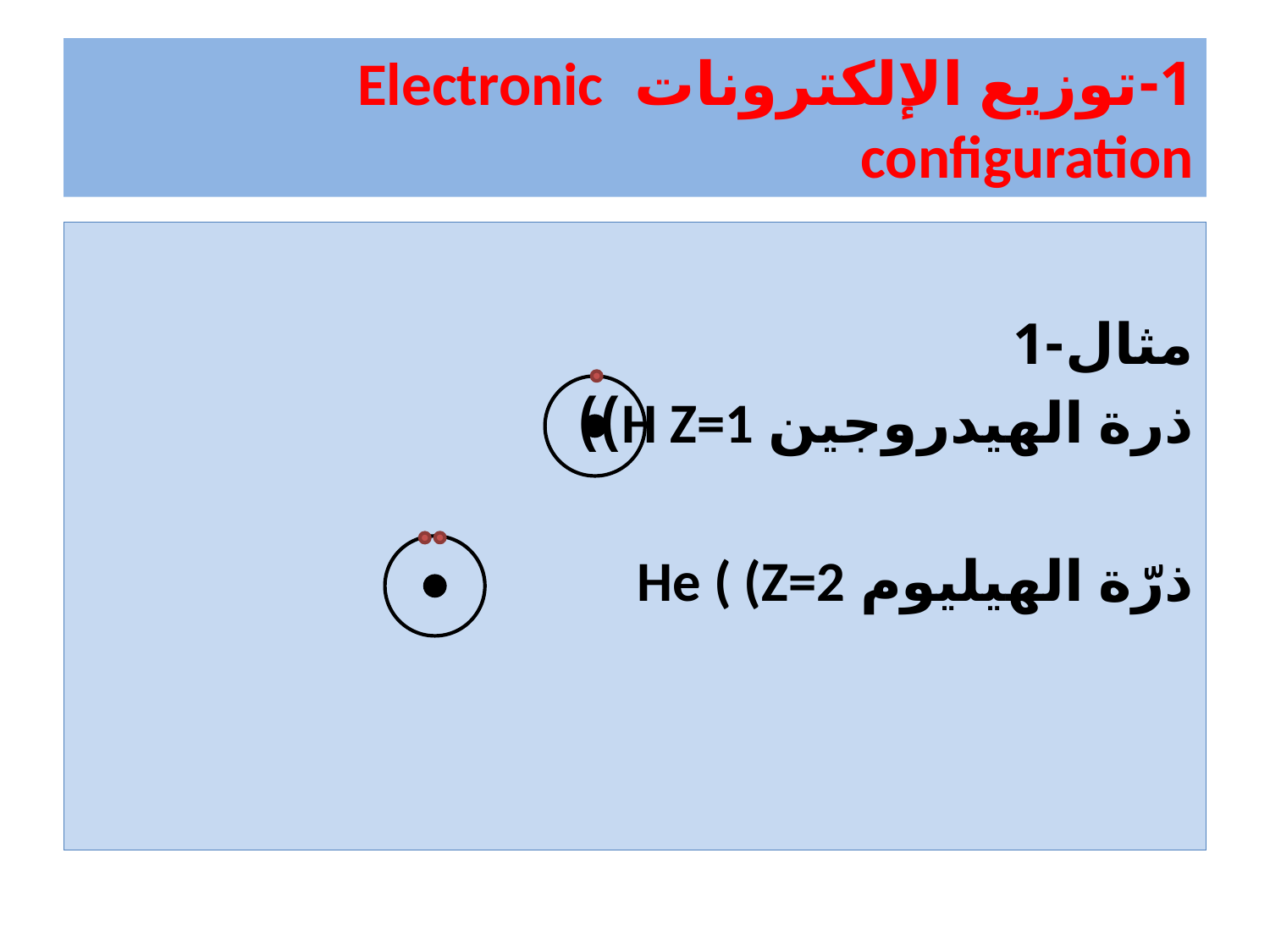

# 1-توزيع الإلكترونات  Electronic configuration

مثال-1
ذرة الهيدروجين H Z=1))

ذرّة الهيليوم He ( (Z=2